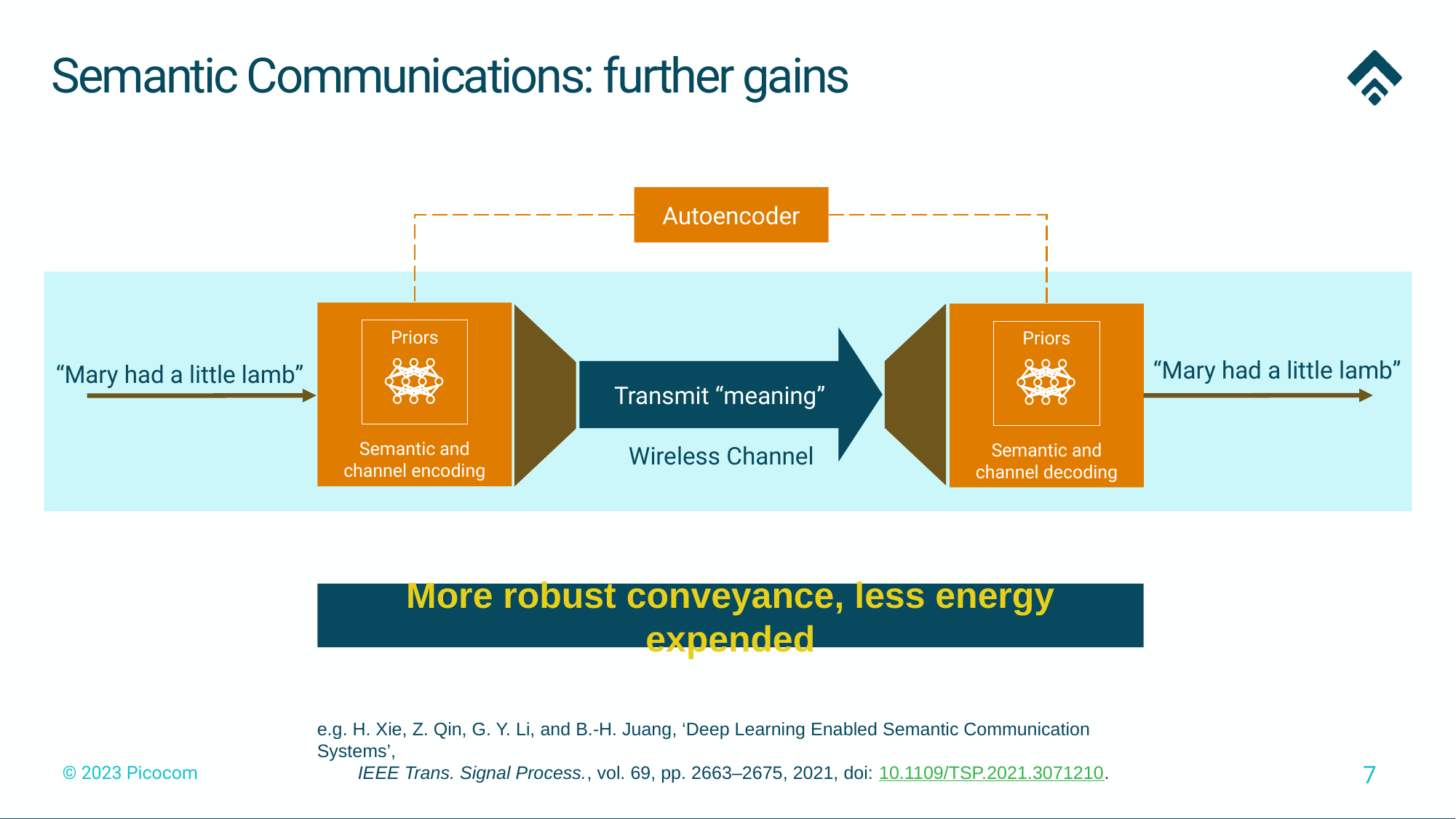

# Semantic Communications: further gains
Autoencoder

Semantic and channel encoding
Priors

Semantic and channel decoding
Priors

Transmit “meaning”
“Mary had a little lamb”
“Mary had a little lamb”
Wireless Channel
More robust conveyance, less energy expended
e.g. H. Xie, Z. Qin, G. Y. Li, and B.-H. Juang, ‘Deep Learning Enabled Semantic Communication Systems’,
        IEEE Trans. Signal Process., vol. 69, pp. 2663–2675, 2021, doi: 10.1109/TSP.2021.3071210.
© 2023 Picocom
7